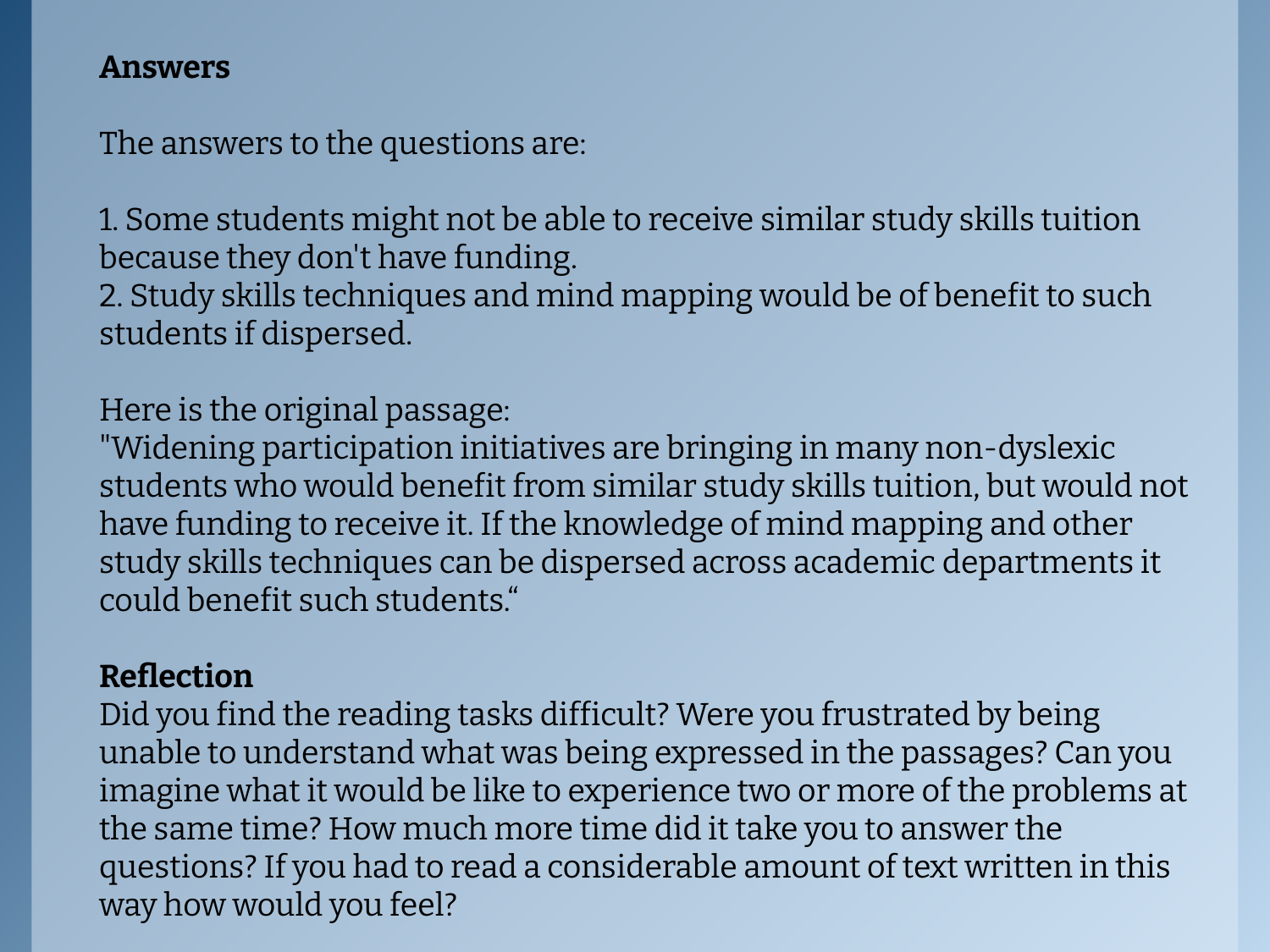

Answers

The answers to the questions are:

1. Some students might not be able to receive similar study skills tuition because they don't have funding.
2. Study skills techniques and mind mapping would be of benefit to such students if dispersed.

Here is the original passage:
"Widening participation initiatives are bringing in many non-dyslexic students who would benefit from similar study skills tuition, but would not have funding to receive it. If the knowledge of mind mapping and other study skills techniques can be dispersed across academic departments it could benefit such students.“

Reflection
Did you find the reading tasks difficult? Were you frustrated by being unable to understand what was being expressed in the passages? Can you imagine what it would be like to experience two or more of the problems at the same time? How much more time did it take you to answer the questions? If you had to read a considerable amount of text written in this way how would you feel?